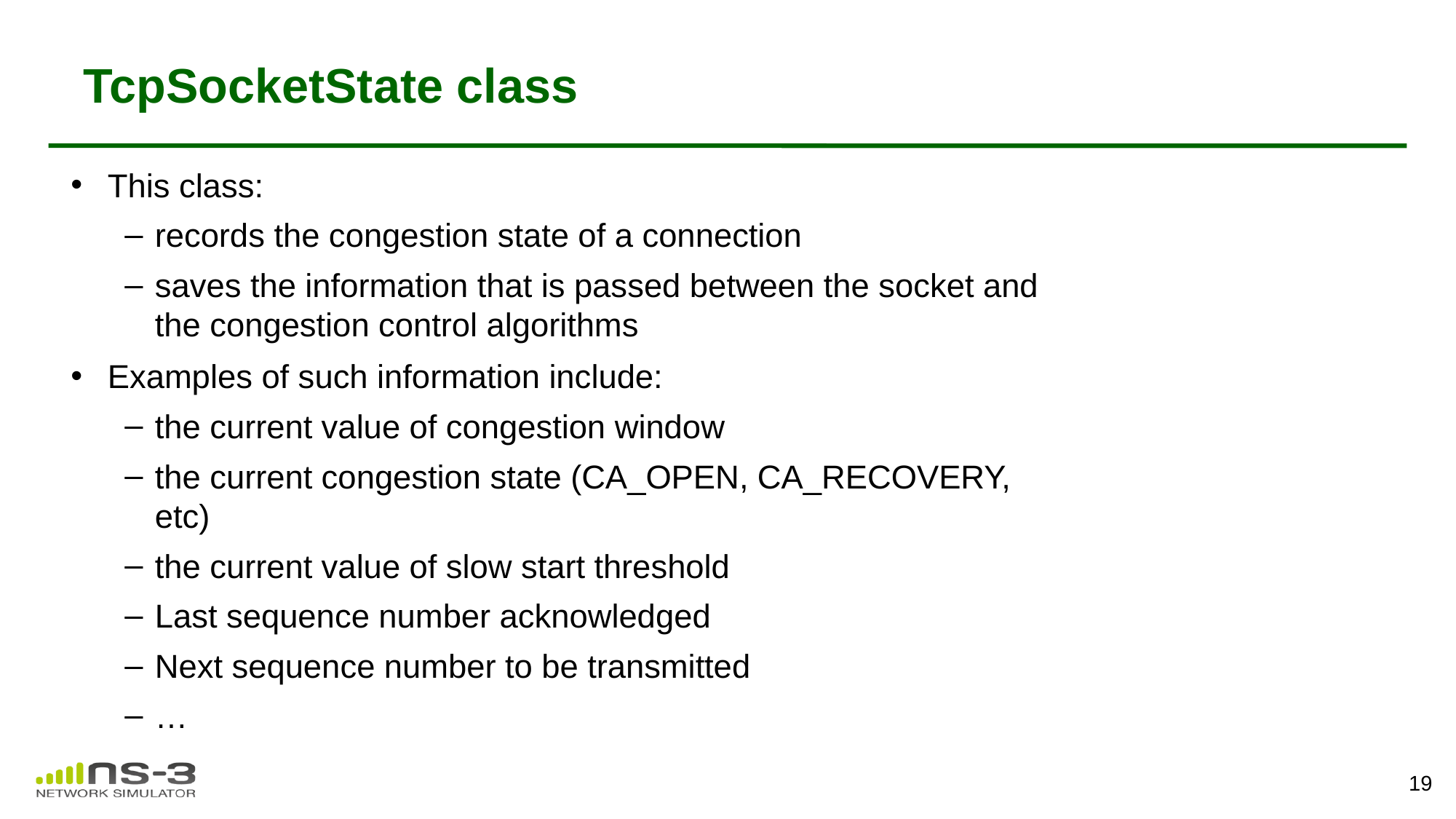

19
# TcpSocketState class
This class:
records the congestion state of a connection
saves the information that is passed between the socket and the congestion control algorithms
Examples of such information include:
the current value of congestion window
the current congestion state (CA_OPEN, CA_RECOVERY, etc)
the current value of slow start threshold
Last sequence number acknowledged
Next sequence number to be transmitted
…
ns-3 Training, June 2019